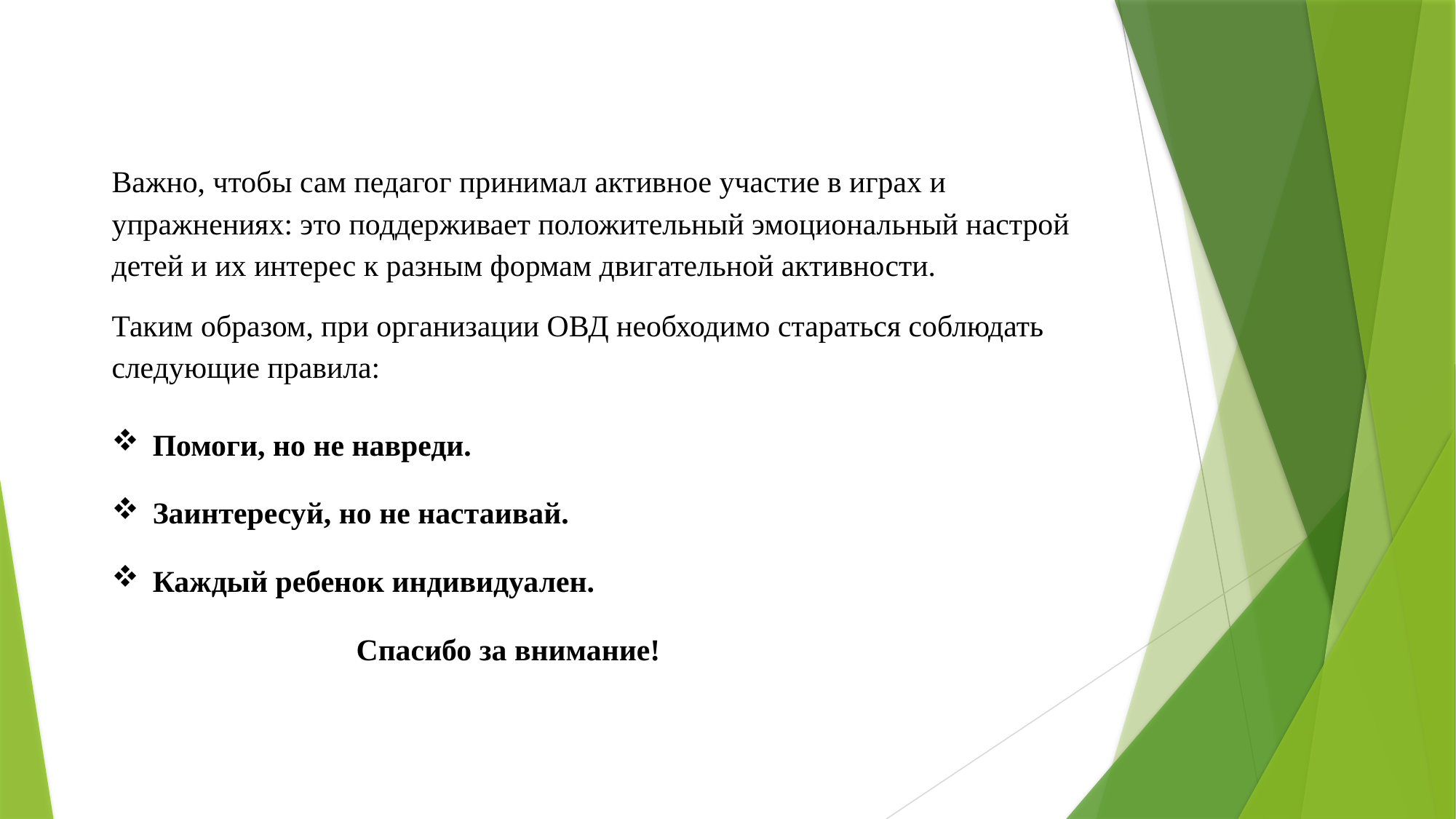

Важно, чтобы сам педагог принимал активное участие в играх и упражнениях: это поддерживает положительный эмоциональный настрой детей и их интерес к разным формам двигательной активности.
Таким образом, при организации ОВД необходимо стараться соблюдать следующие правила:

Помоги, но не навреди.

Заинтересуй, но не настаивай.

Каждый ребенок индивидуален.

                                Спасибо за внимание!